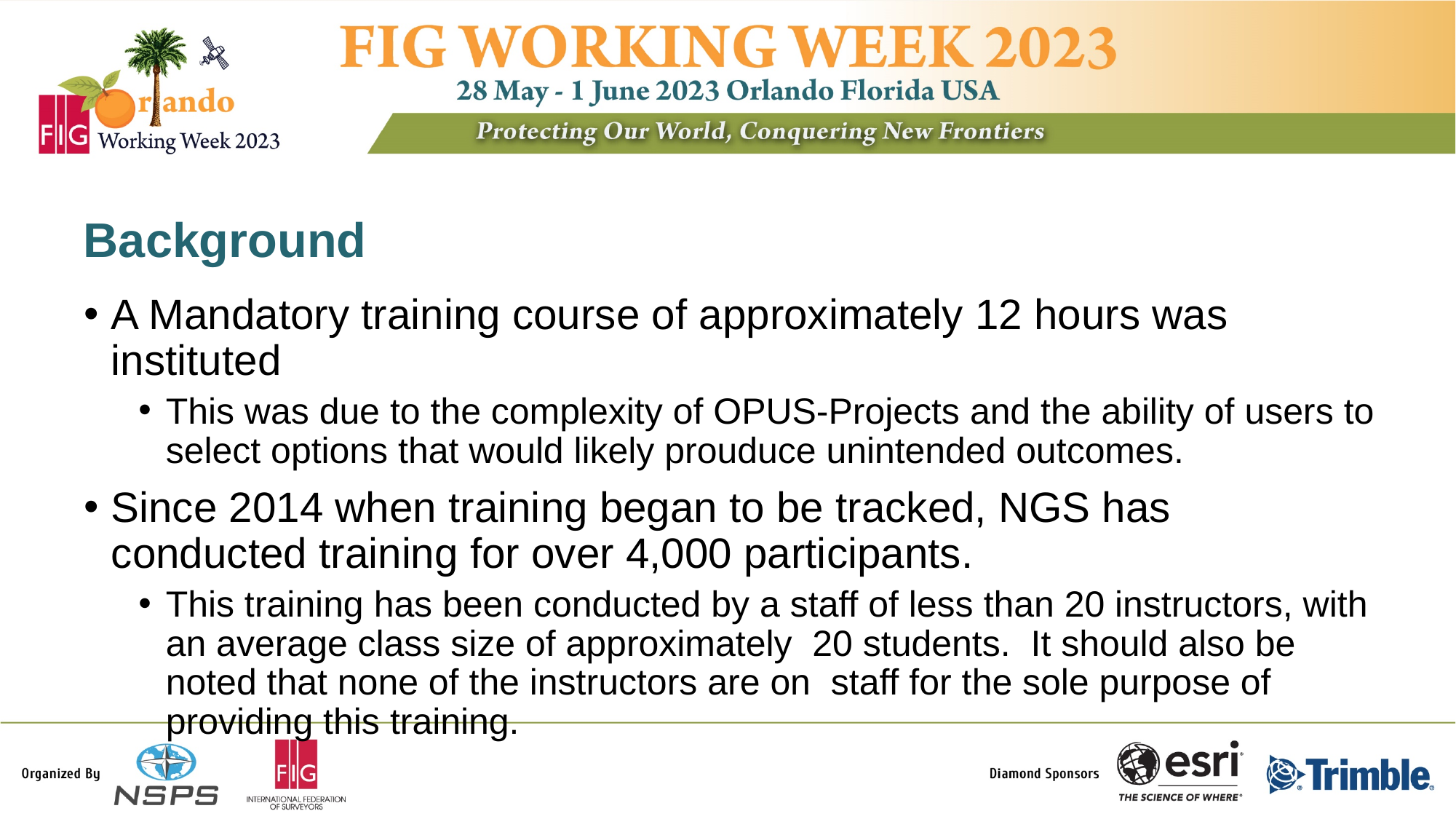

Background
A Mandatory training course of approximately 12 hours was instituted
This was due to the complexity of OPUS-Projects and the ability of users to select options that would likely prouduce unintended outcomes.
Since 2014 when training began to be tracked, NGS has conducted training for over 4,000 participants.
This training has been conducted by a staff of less than 20 instructors, with an average class size of approximately  20 students.  It should also be noted that none of the instructors are on  staff for the sole purpose of providing this training.